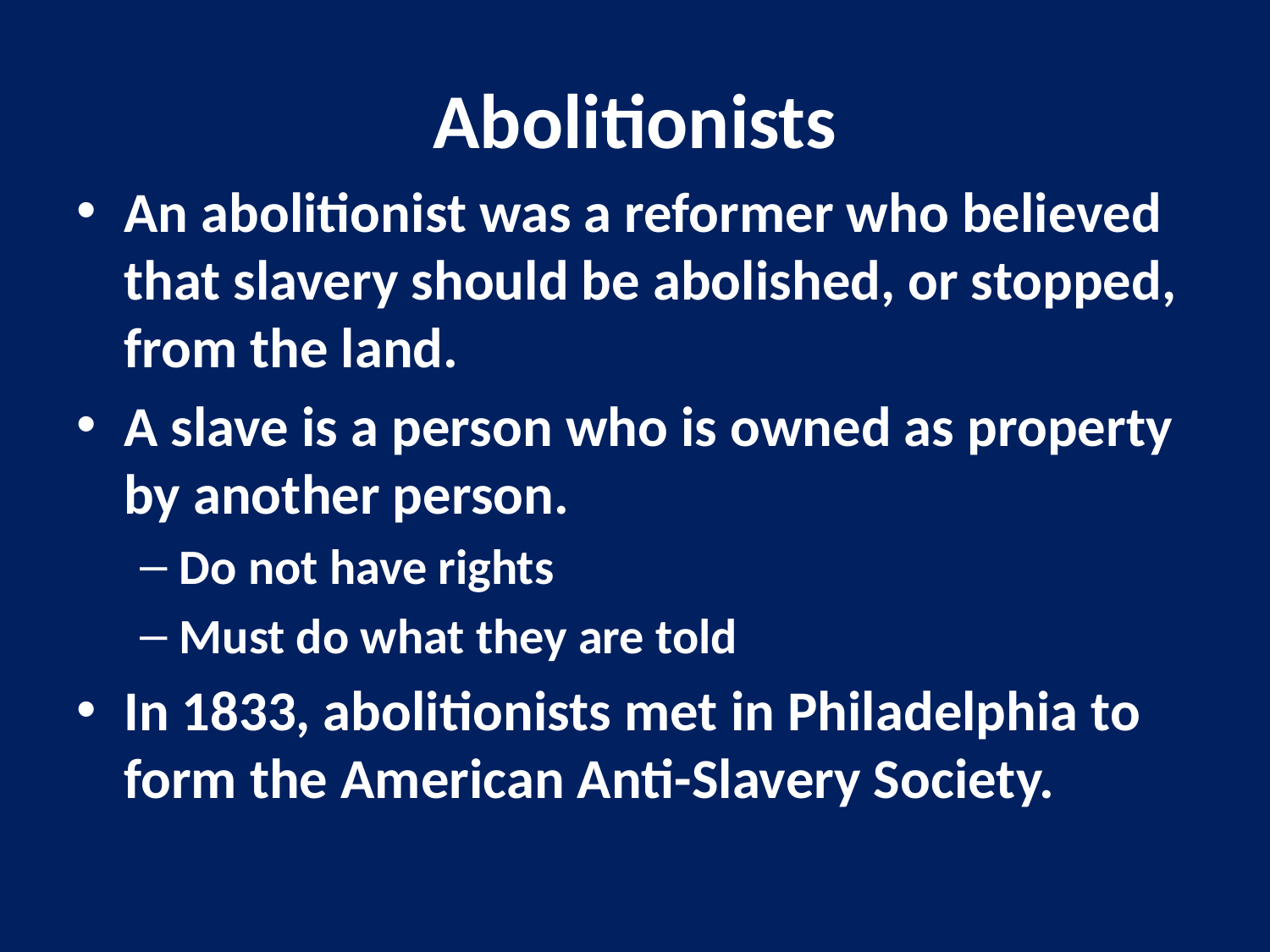

# Abolitionists
An abolitionist was a reformer who believed that slavery should be abolished, or stopped, from the land.
A slave is a person who is owned as property by another person.
Do not have rights
Must do what they are told
In 1833, abolitionists met in Philadelphia to form the American Anti-Slavery Society.